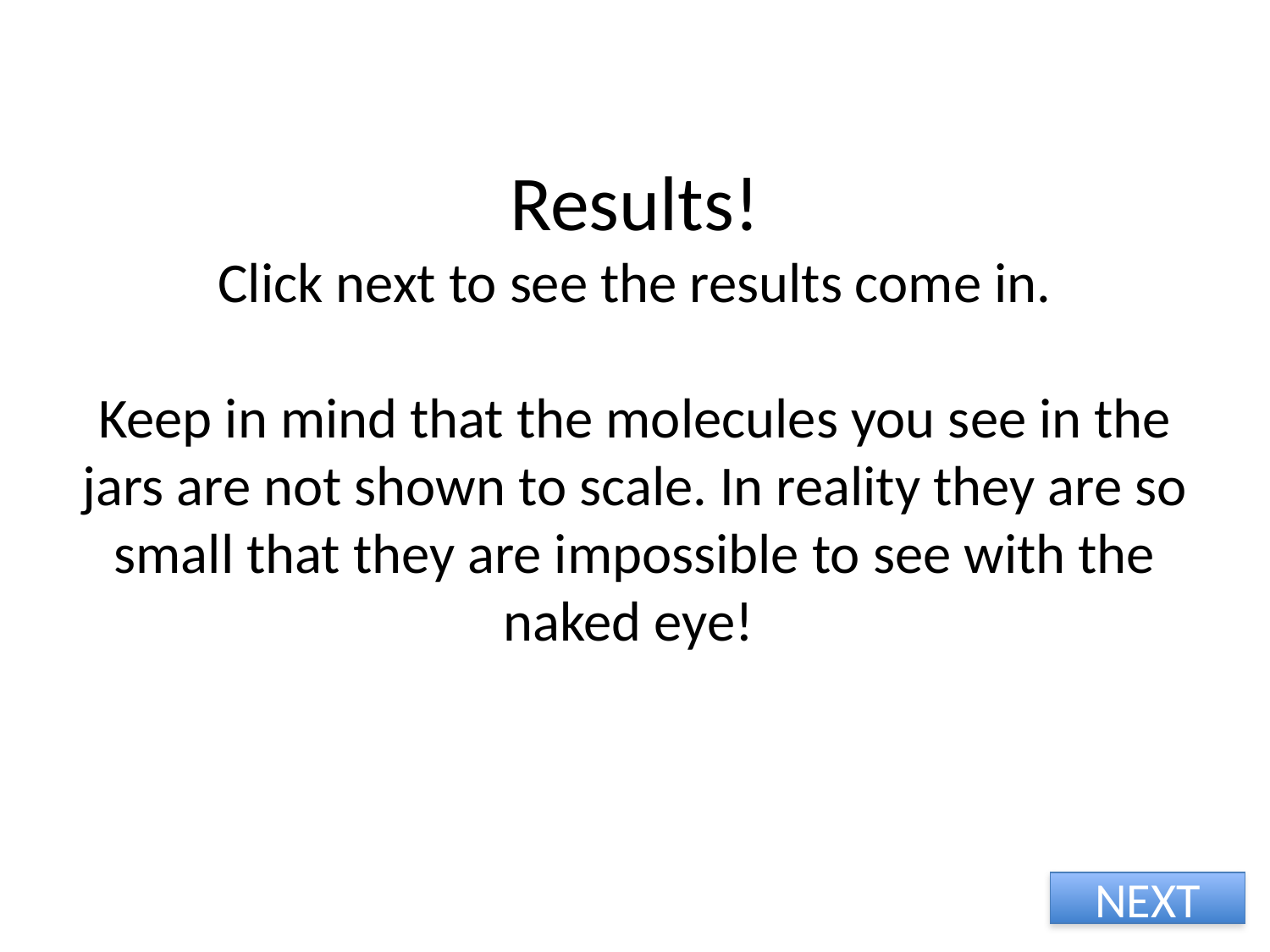

# Results! Click next to see the results come in. Keep in mind that the molecules you see in the jars are not shown to scale. In reality they are so small that they are impossible to see with the naked eye!
NEXT